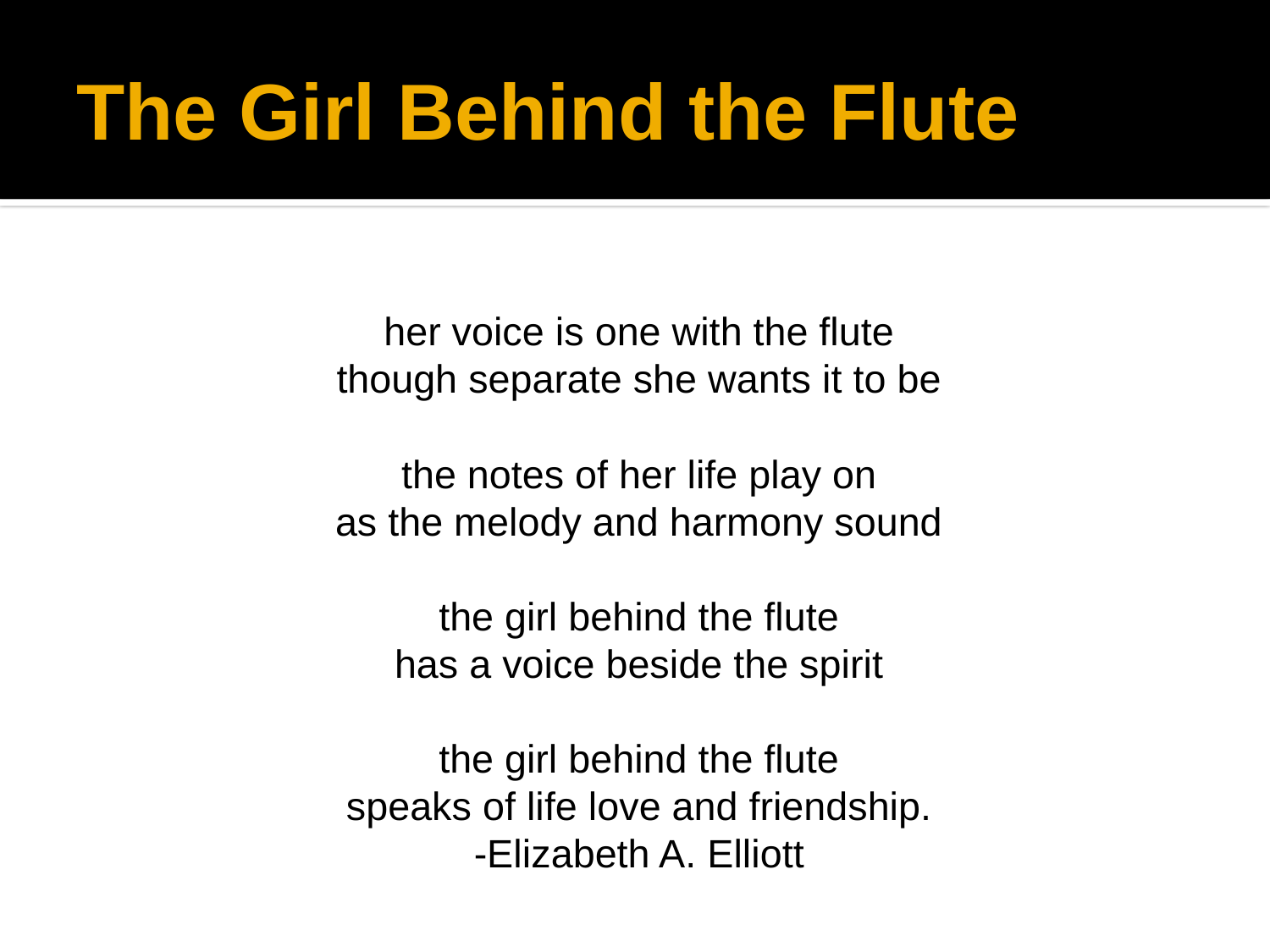

# The Girl Behind the Flute

her voice is one with the flute
though separate she wants it to be

the notes of her life play on
as the melody and harmony sound

the girl behind the flute
has a voice beside the spirit

the girl behind the flute
speaks of life love and friendship.
-Elizabeth A. Elliott